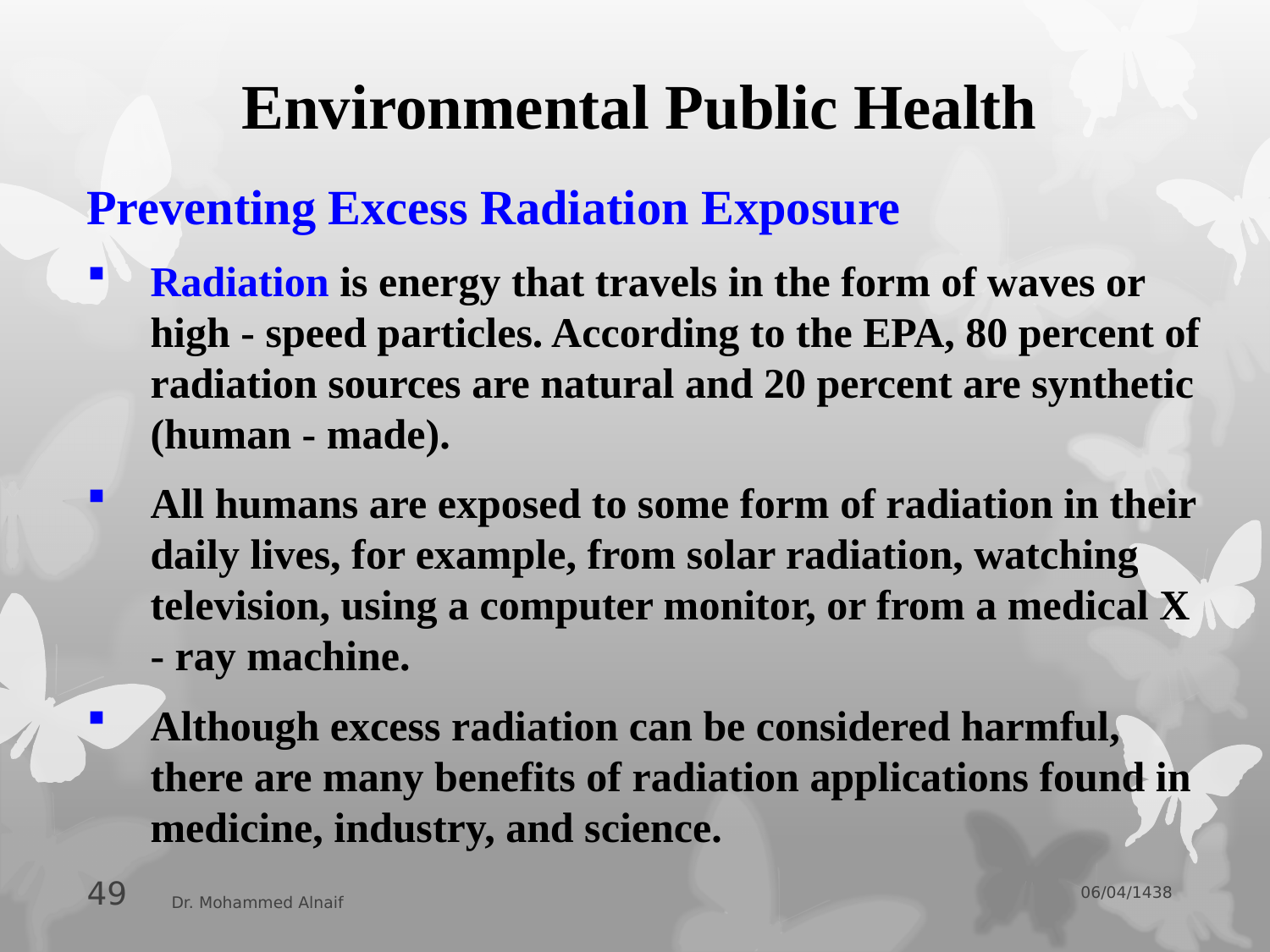

# Environmental Public Health
Preventing Excess Radiation Exposure
Radiation is energy that travels in the form of waves or high - speed particles. According to the EPA, 80 percent of radiation sources are natural and 20 percent are synthetic (human - made).
All humans are exposed to some form of radiation in their daily lives, for example, from solar radiation, watching television, using a computer monitor, or from a medical X - ray machine.
Although excess radiation can be considered harmful, there are many benefits of radiation applications found in medicine, industry, and science.
06/04/1438
49
Dr. Mohammed Alnaif